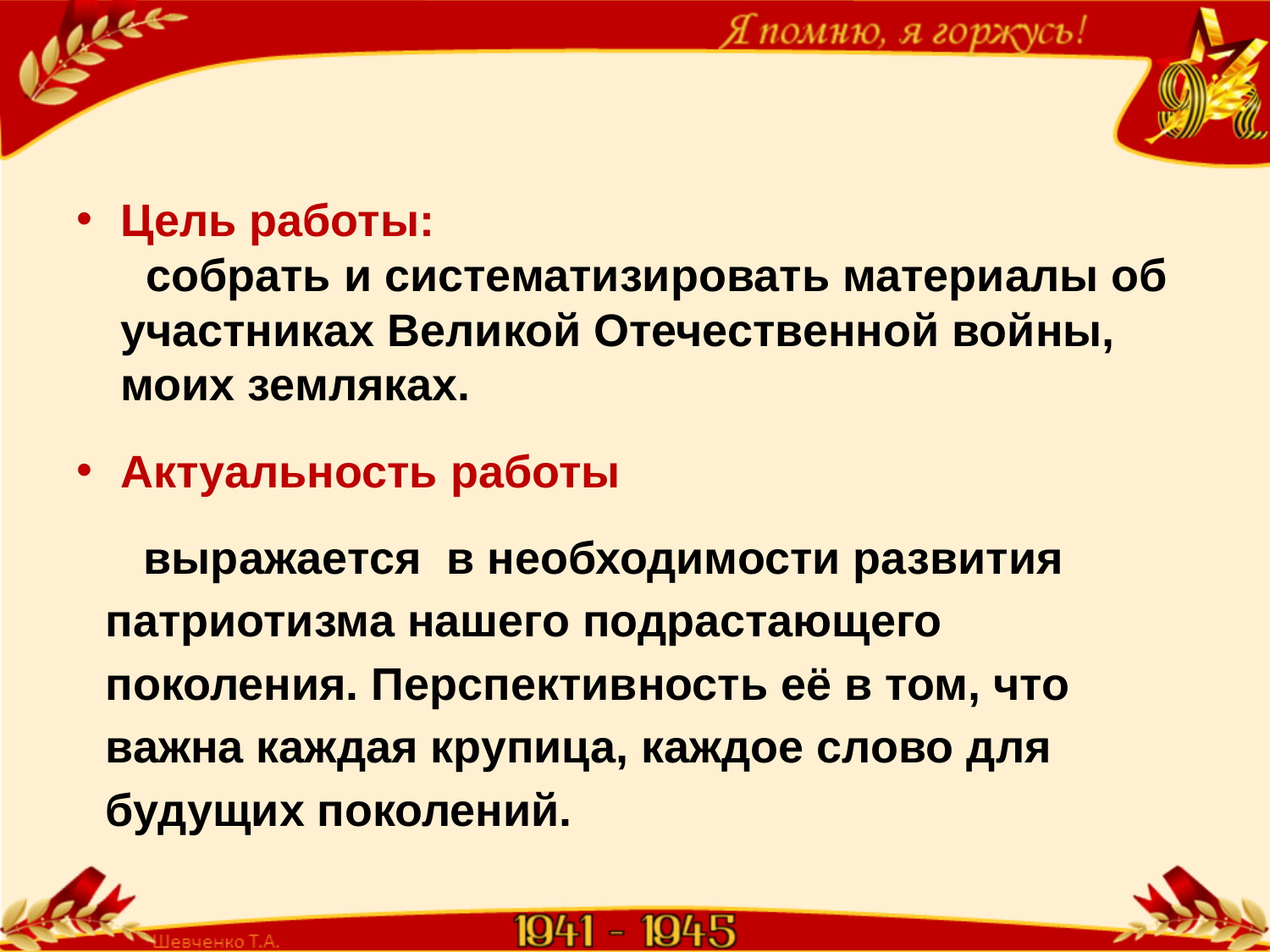

#

Цель работы:
  собрать и систематизировать материалы об участниках Великой Отечественной войны, моих земляках.
Актуальность работы
   выражается  в необходимости развития     патриотизма нашего подрастающего поколения. Перспективность её в том, что важна каждая крупица, каждое слово для будущих поколений.